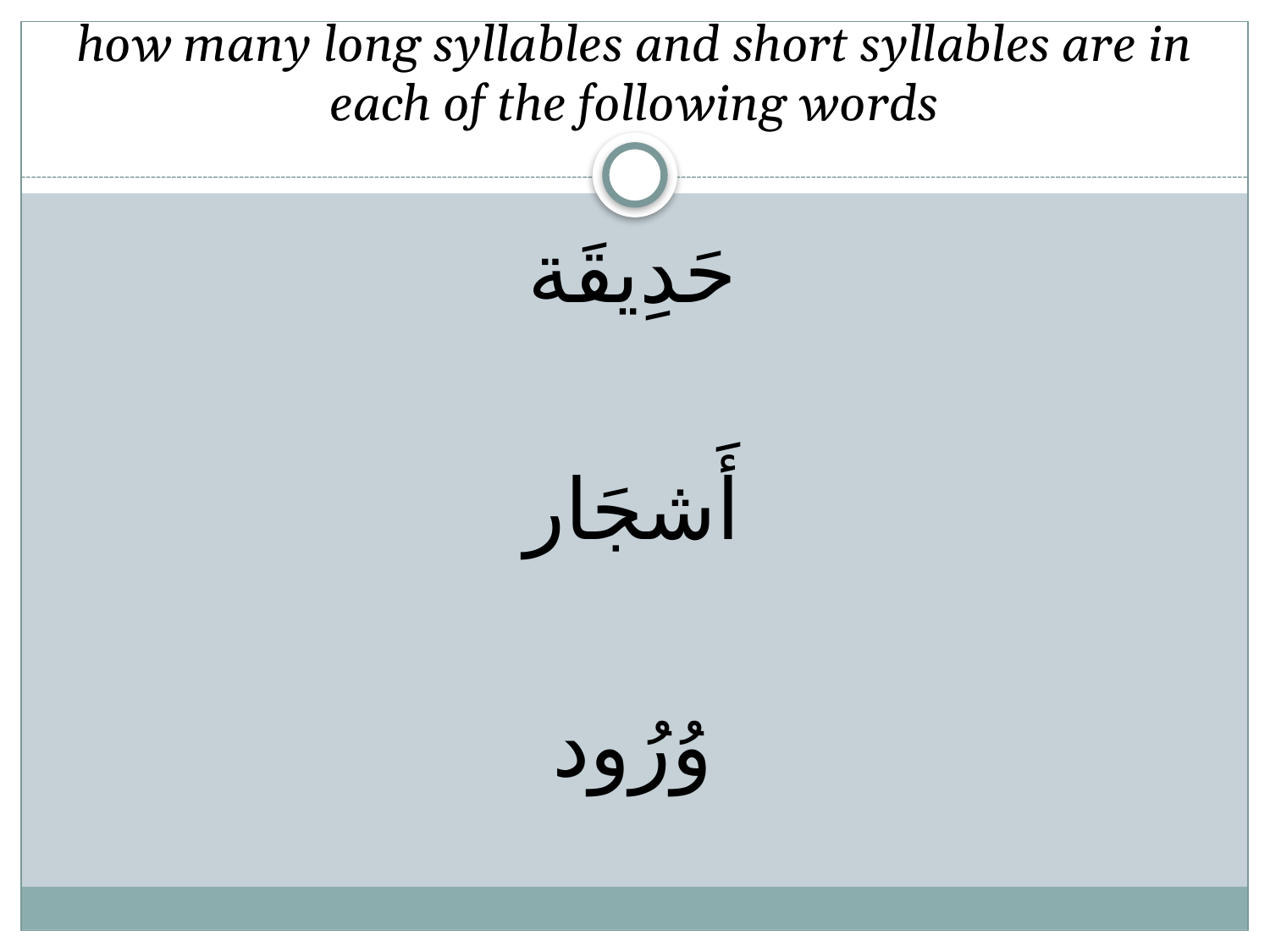

# how many long syllables and short syllables are in each of the following words
حَدِيقَة

أَشجَار

وُرُود